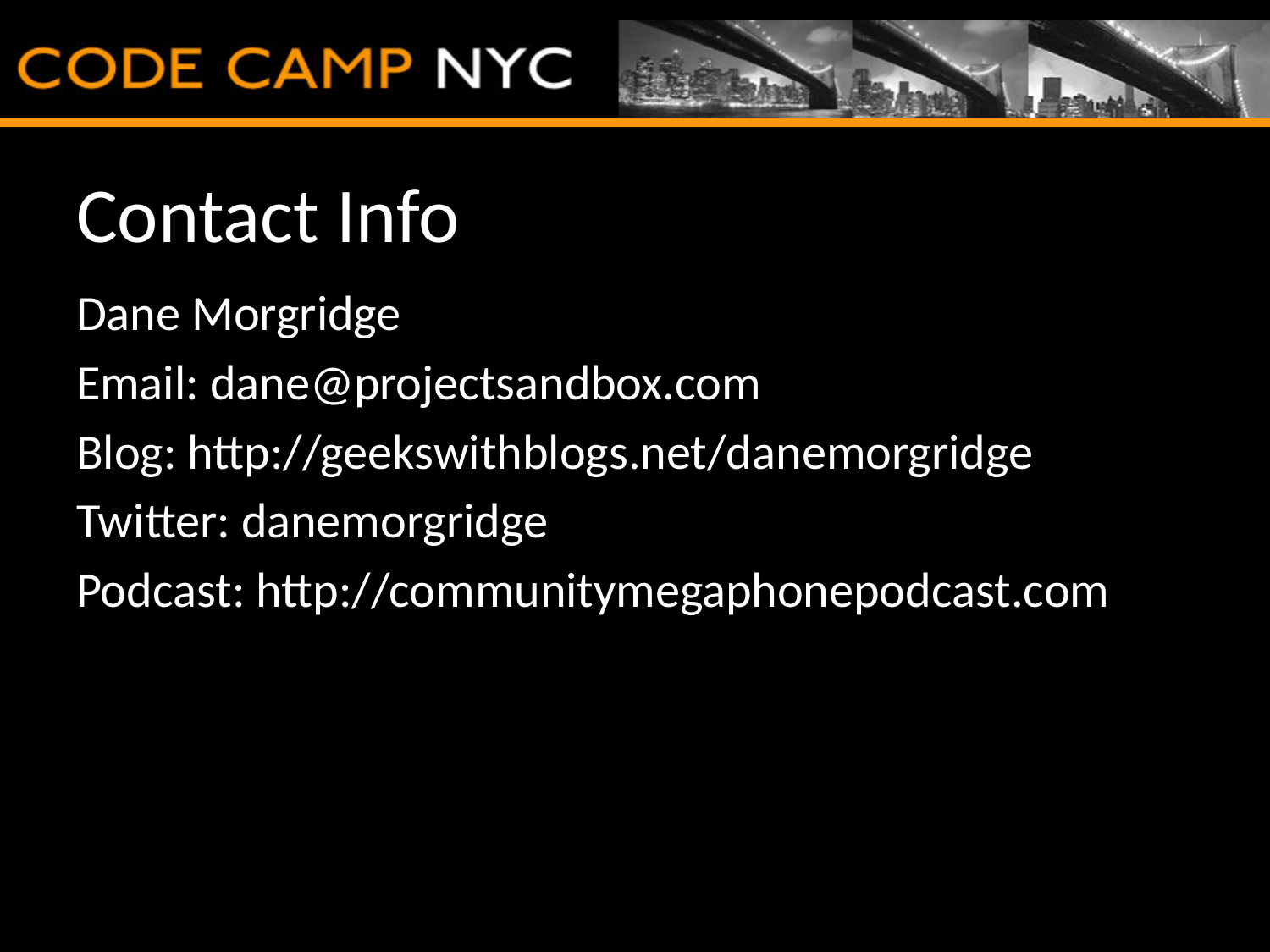

# Contact Info
Dane Morgridge
Email: dane@projectsandbox.com
Blog: http://geekswithblogs.net/danemorgridge
Twitter: danemorgridge
Podcast: http://communitymegaphonepodcast.com